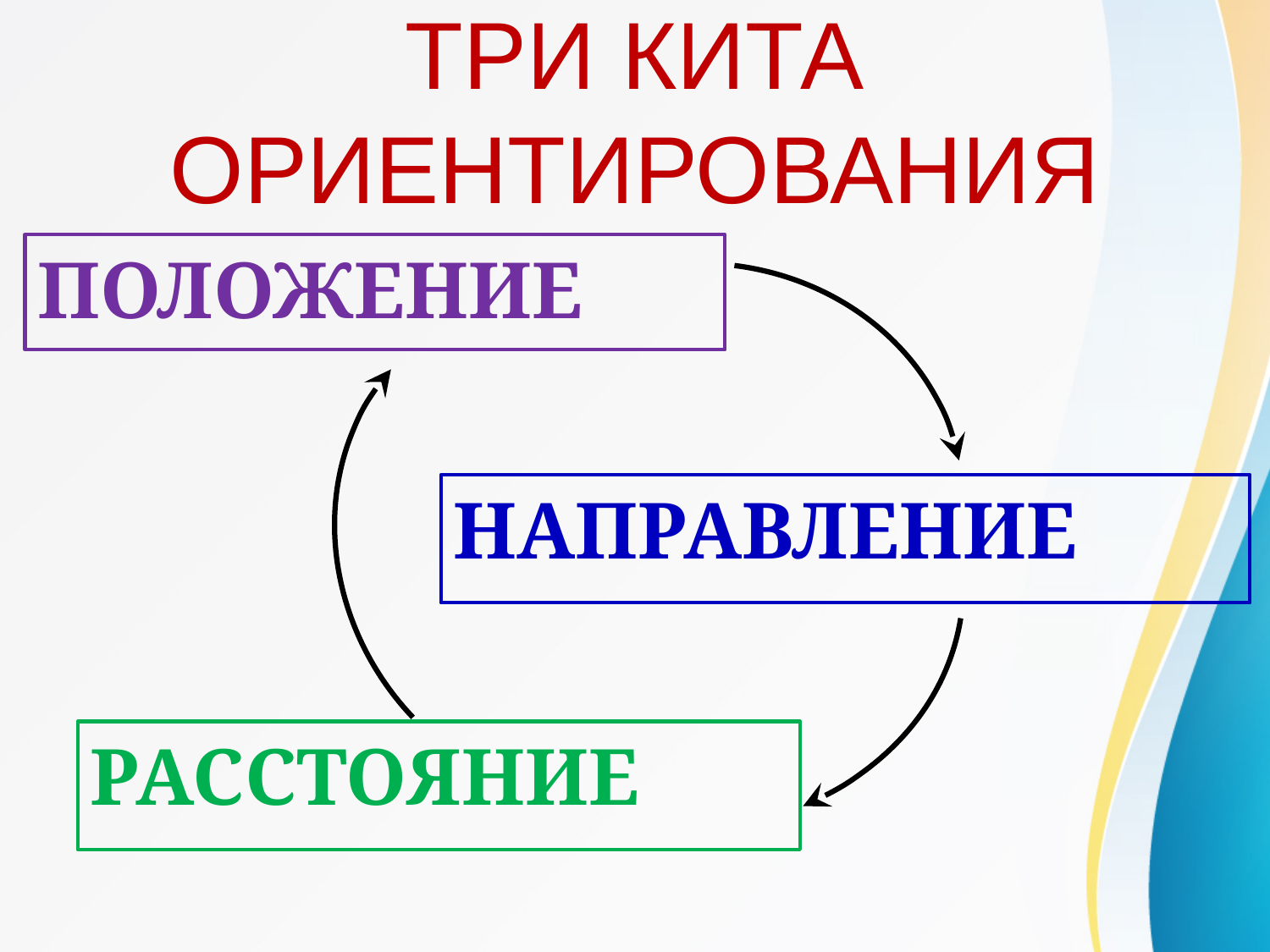

# ТРИ КИТА ОРИЕНТИРОВАНИЯ

ПОЛОЖЕНИЕ

НАПРАВЛЕНИЕ
РАССТОЯНИЕ